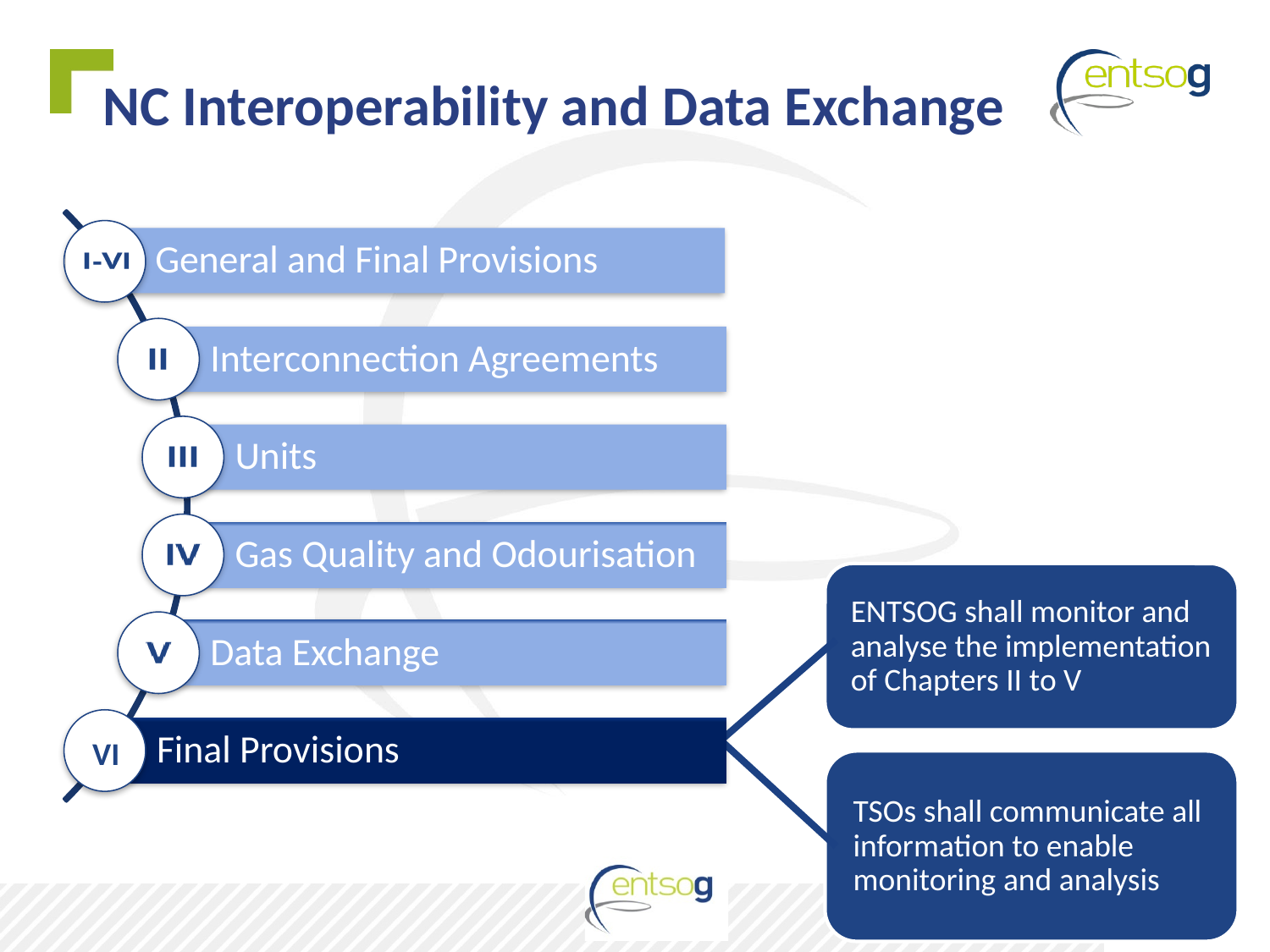

# NC Interoperability and Data Exchange
ENTSOG shall monitor and analyse the implementation of Chapters II to V
TSOs shall communicate all information to enable monitoring and analysis
General and Final Provisions
Interconnection Agreements
Units
Gas Quality and Odourisation
Data Exchange
Final Provisions
VI
55